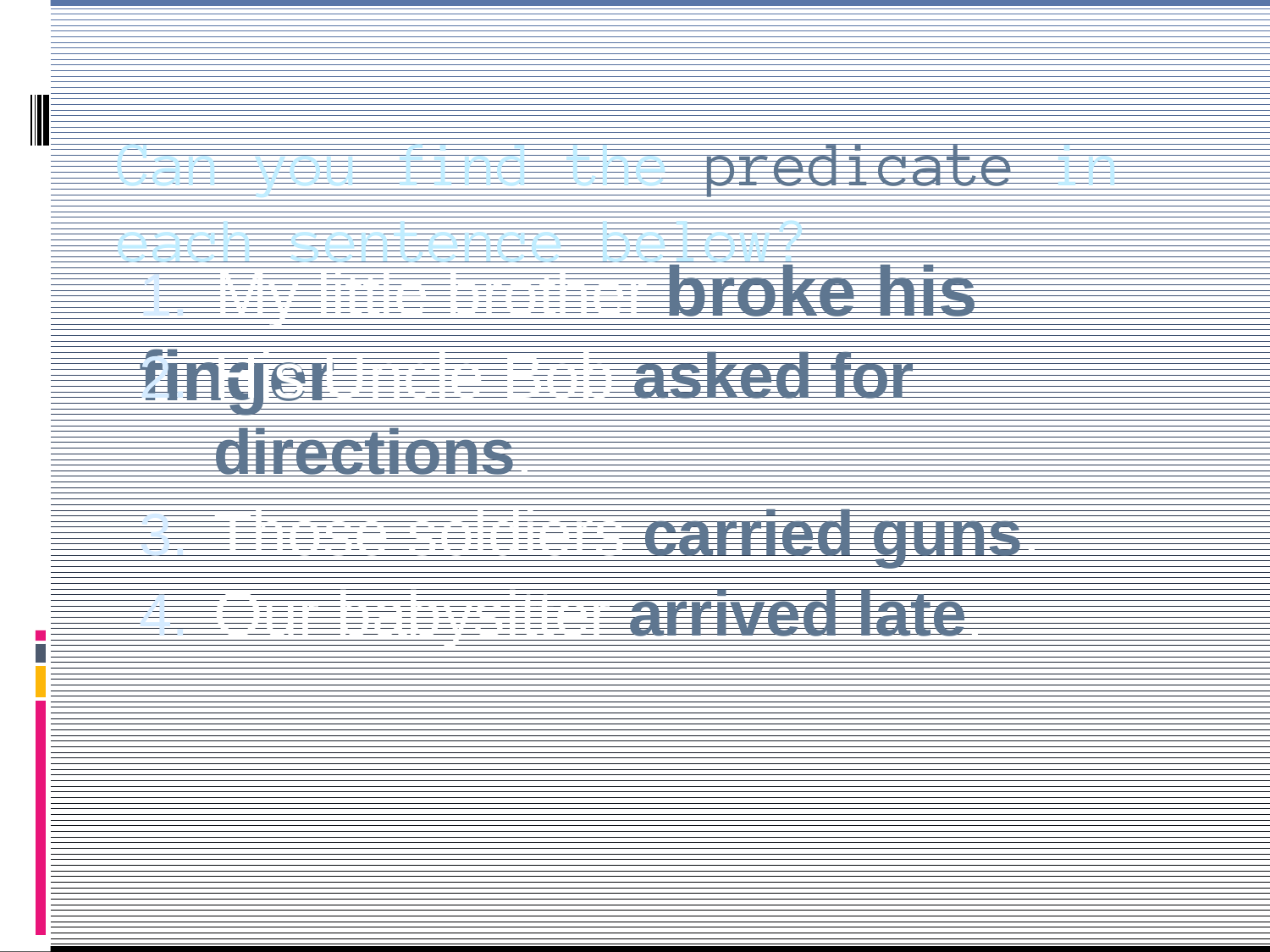

# Can you find the predicate in
each sentence below?
1.	My little brother broke his finger.
His Uncle Bob asked for directions.
Those soldiers carried guns.
Our babysitter arrived late.